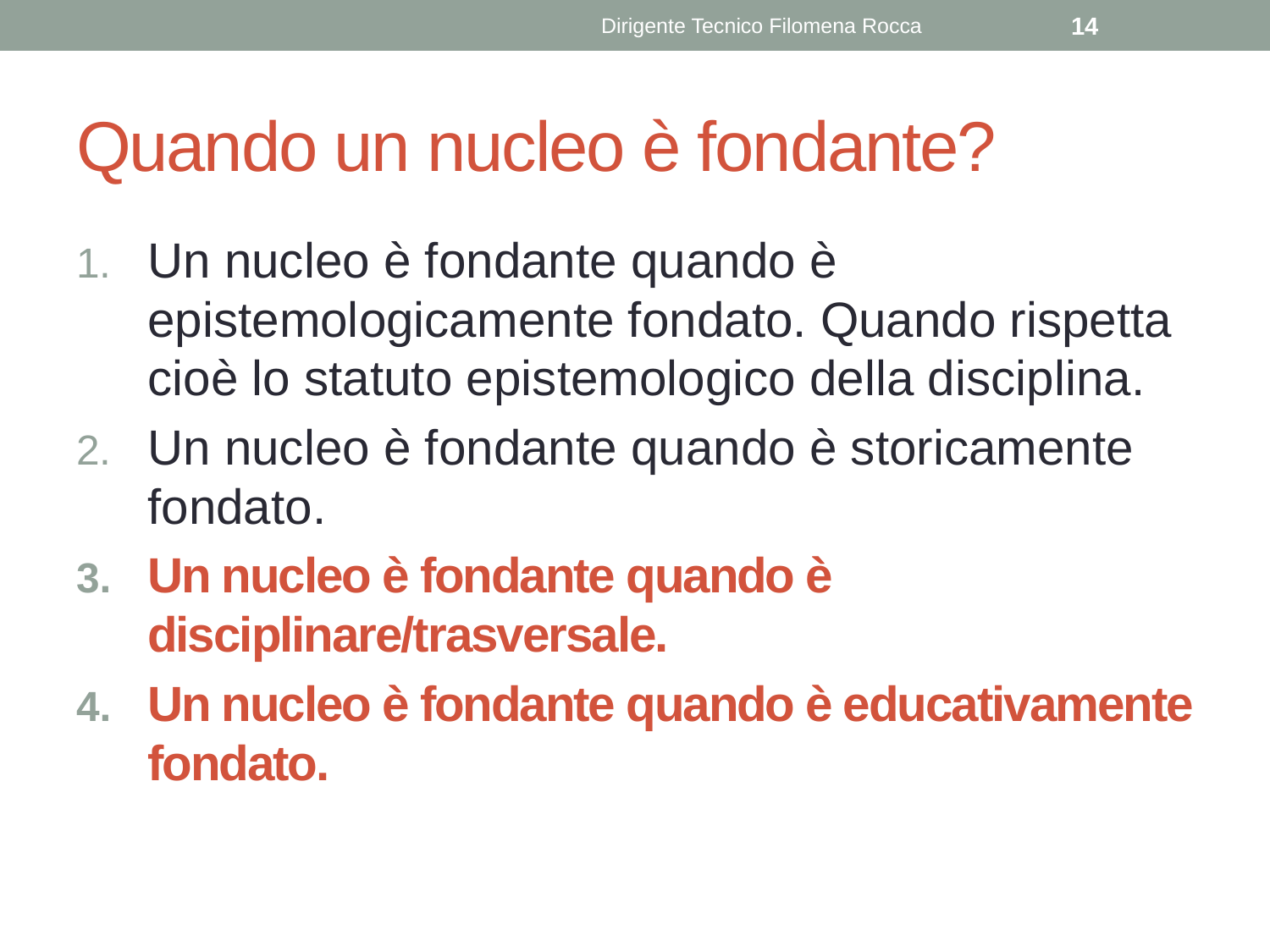

Dirigente Tecnico Filomena Rocca
14
# Quando un nucleo è fondante?
Un nucleo è fondante quando è epistemologicamente fondato. Quando rispetta cioè lo statuto epistemologico della disciplina.
Un nucleo è fondante quando è storicamente fondato.
Un nucleo è fondante quando è disciplinare/trasversale.
Un nucleo è fondante quando è educativamente fondato.